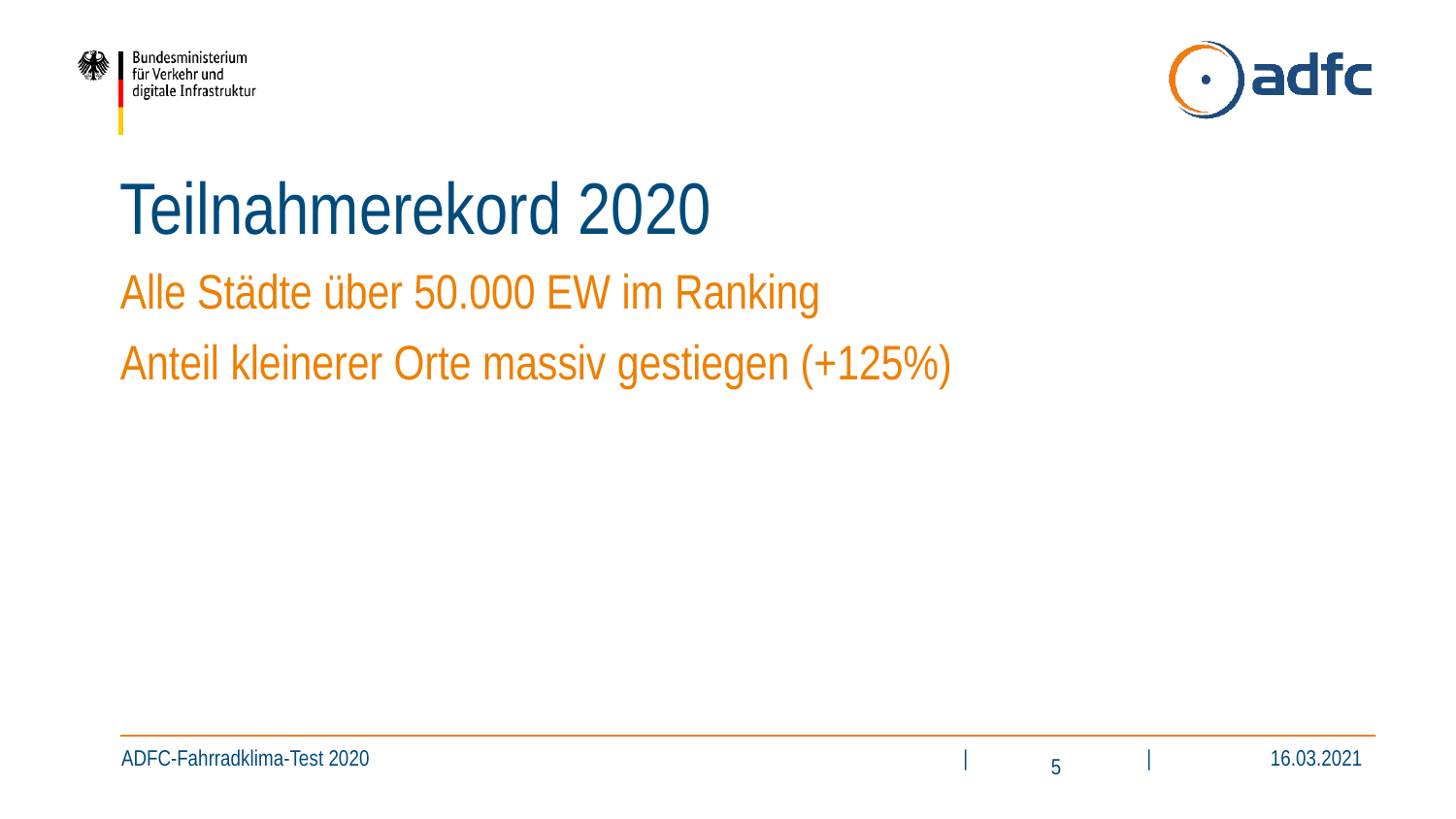

Teilnahmerekord 2020
Alle Städte über 50.000 EW im Ranking
Anteil kleinerer Orte massiv gestiegen (+125%)